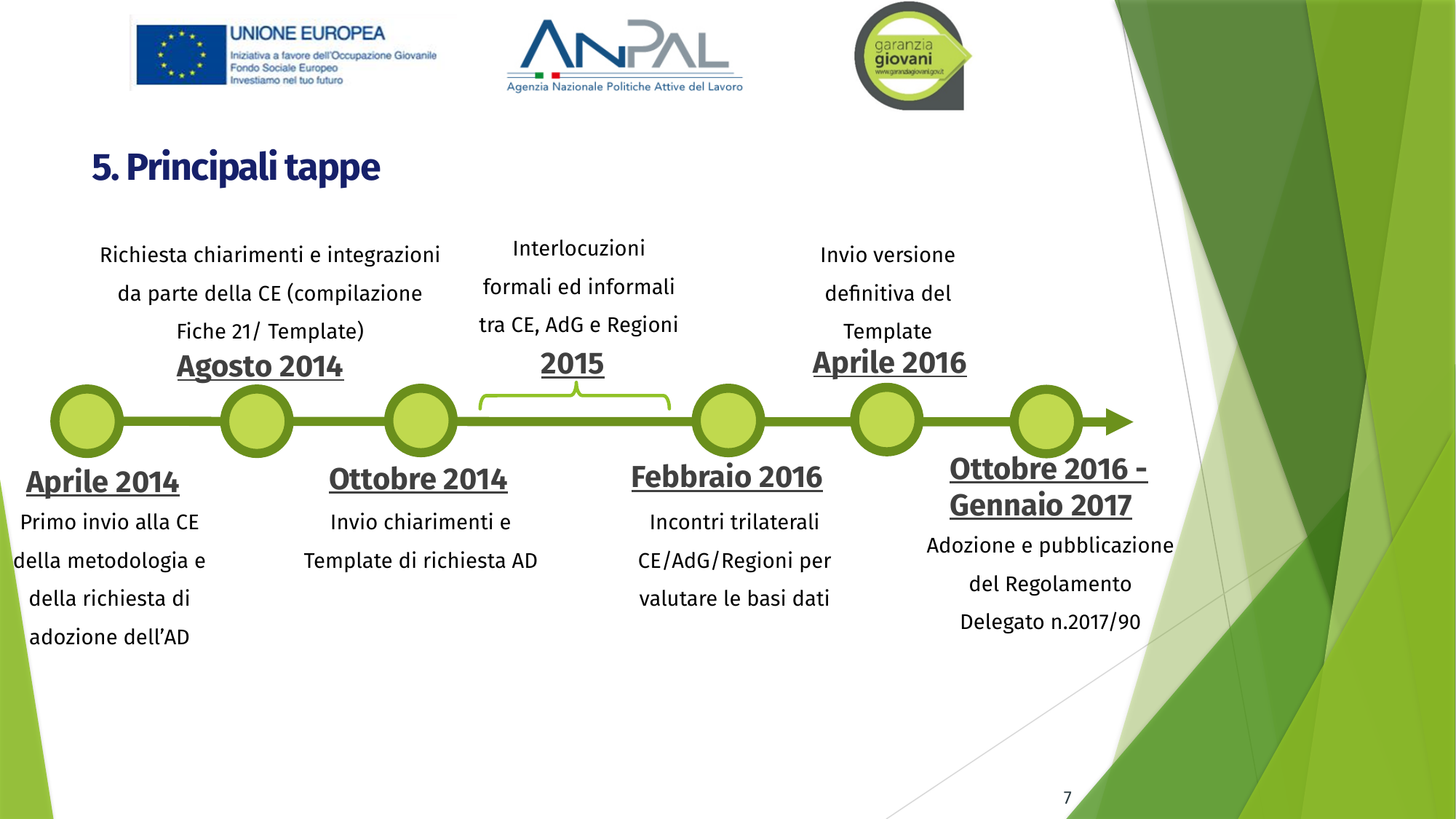

# 5. Principali tappe
Interlocuzioni formali ed informali tra CE, AdG e Regioni
Richiesta chiarimenti e integrazioni da parte della CE (compilazione Fiche 21/ Template)
Invio versione definitiva del Template

Aprile 2016
2015
Agosto 2014

Ottobre 2016 -
Gennaio 2017
Febbraio 2016
Ottobre 2014
Aprile 2014
Invio chiarimenti e Template di richiesta AD
Incontri trilaterali CE/AdG/Regioni per valutare le basi dati
Primo invio alla CE della metodologia e della richiesta di adozione dell’AD
Adozione e pubblicazione del Regolamento Delegato n.2017/90